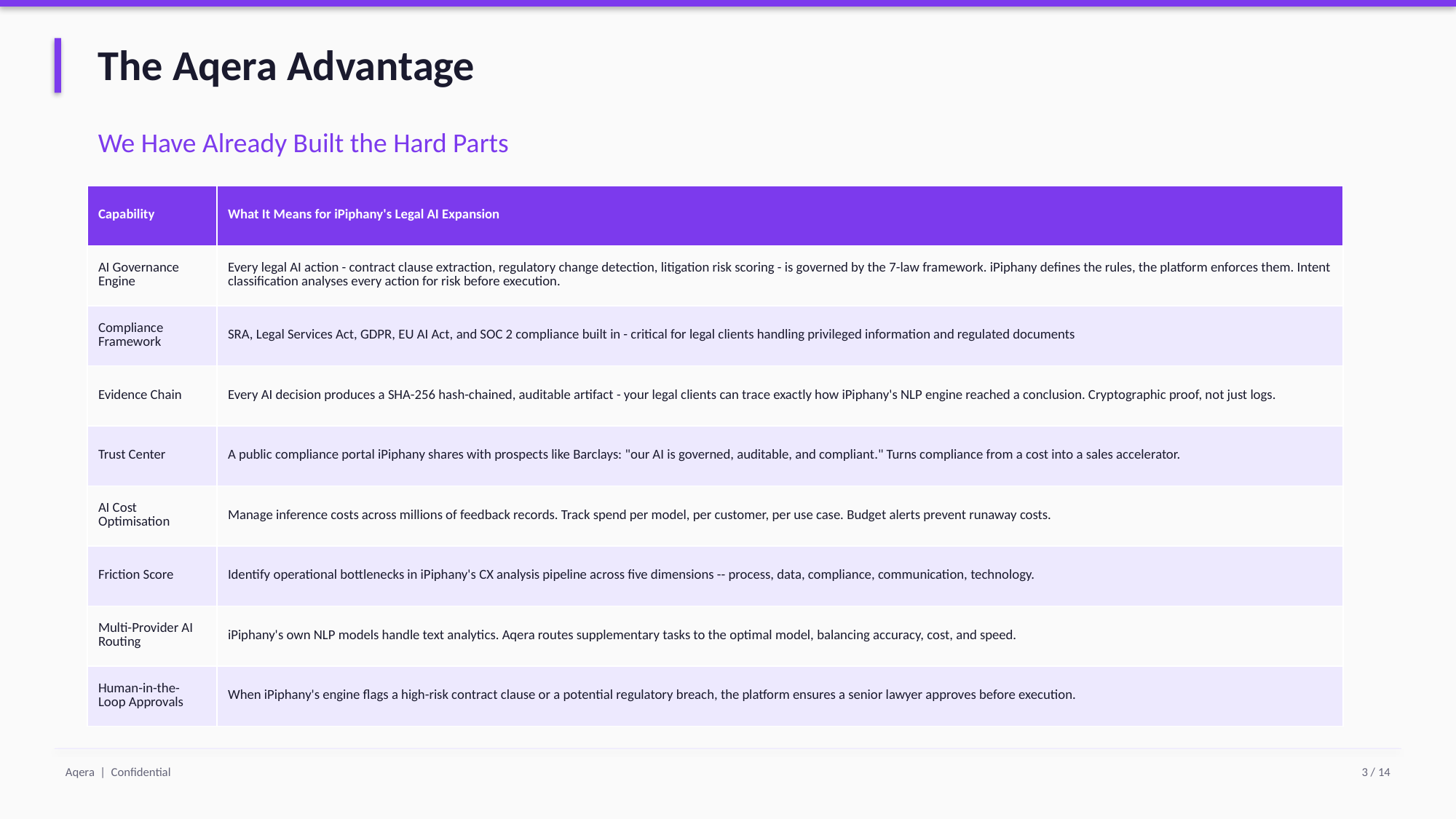

The Aqera Advantage

We Have Already Built the Hard Parts
| Capability | What It Means for iPiphany's Legal AI Expansion |
| --- | --- |
| AI Governance Engine | Every legal AI action - contract clause extraction, regulatory change detection, litigation risk scoring - is governed by the 7-law framework. iPiphany defines the rules, the platform enforces them. Intent classification analyses every action for risk before execution. |
| Compliance Framework | SRA, Legal Services Act, GDPR, EU AI Act, and SOC 2 compliance built in - critical for legal clients handling privileged information and regulated documents |
| Evidence Chain | Every AI decision produces a SHA-256 hash-chained, auditable artifact - your legal clients can trace exactly how iPiphany's NLP engine reached a conclusion. Cryptographic proof, not just logs. |
| Trust Center | A public compliance portal iPiphany shares with prospects like Barclays: "our AI is governed, auditable, and compliant." Turns compliance from a cost into a sales accelerator. |
| AI Cost Optimisation | Manage inference costs across millions of feedback records. Track spend per model, per customer, per use case. Budget alerts prevent runaway costs. |
| Friction Score | Identify operational bottlenecks in iPiphany's CX analysis pipeline across five dimensions -- process, data, compliance, communication, technology. |
| Multi-Provider AI Routing | iPiphany's own NLP models handle text analytics. Aqera routes supplementary tasks to the optimal model, balancing accuracy, cost, and speed. |
| Human-in-the-Loop Approvals | When iPiphany's engine flags a high-risk contract clause or a potential regulatory breach, the platform ensures a senior lawyer approves before execution. |

Aqera  |  Confidential
3 / 14